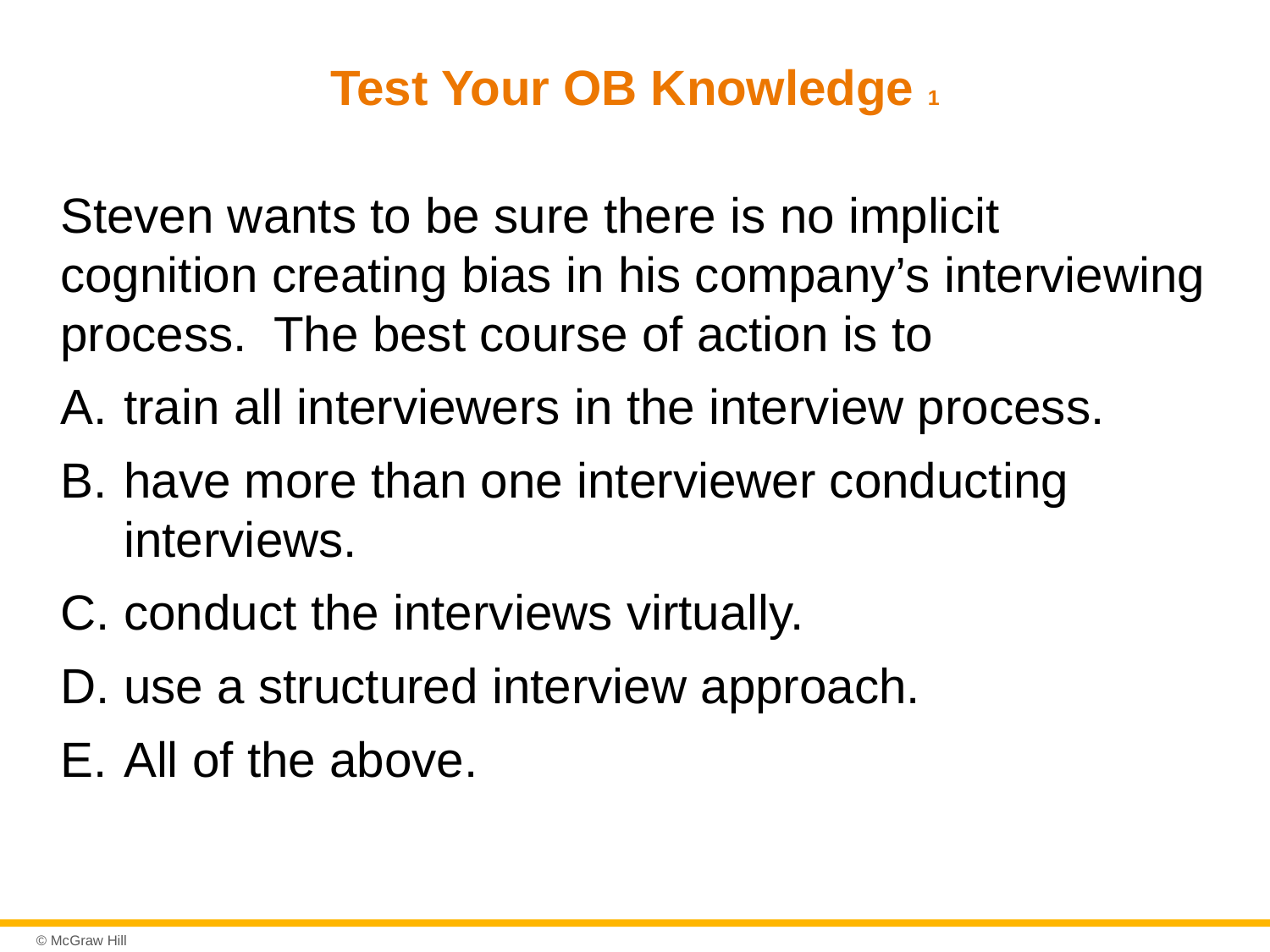

# Test Your OB Knowledge 1
Steven wants to be sure there is no implicit cognition creating bias in his company’s interviewing process.  The best course of action is to
train all interviewers in the interview process.
have more than one interviewer conducting interviews.
conduct the interviews virtually.
use a structured interview approach.
All of the above.